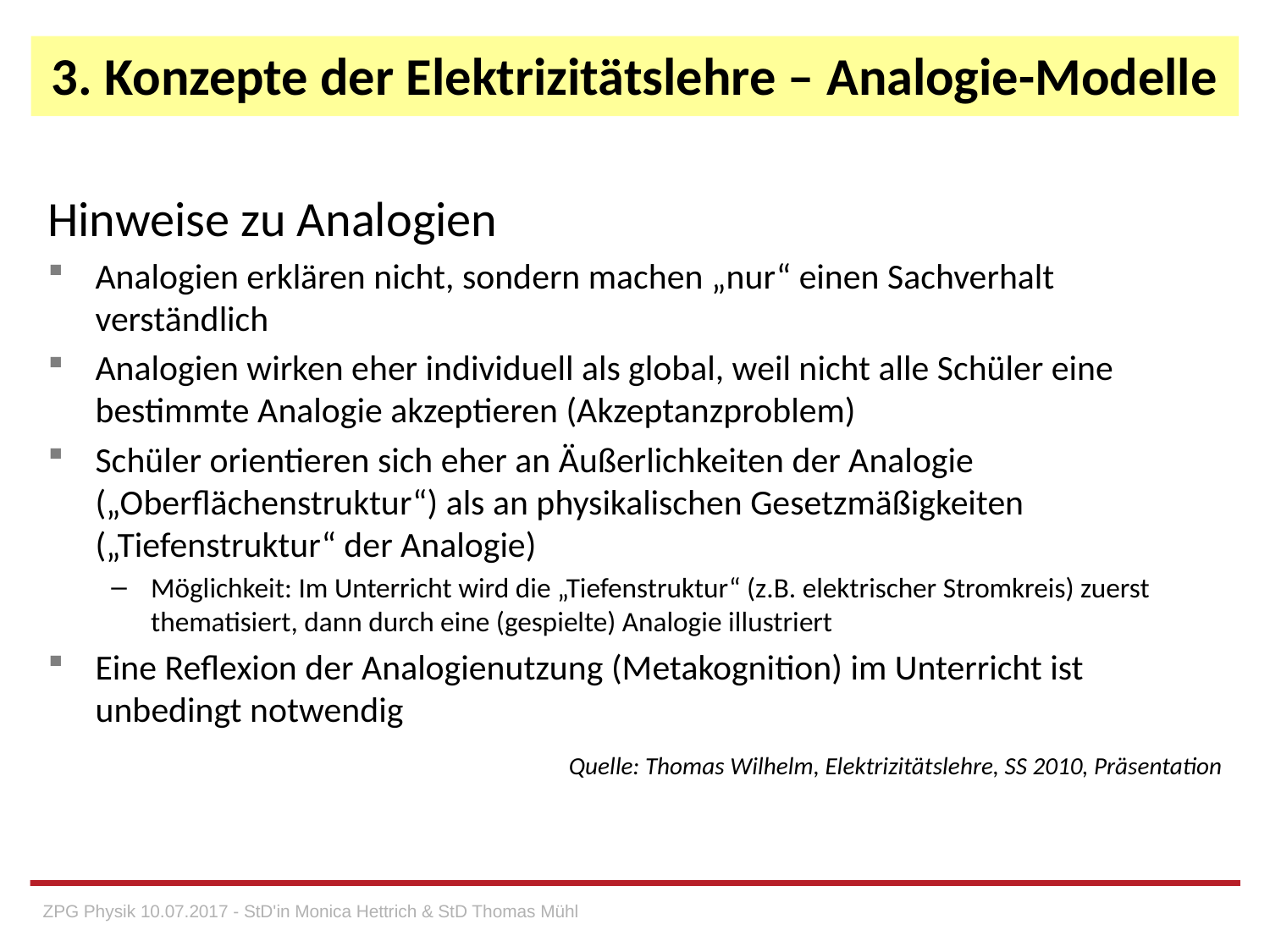

# 3. Konzepte der Elektrizitätslehre – Analogie-Modelle
Hinweise zu Analogien
Analogien erklären nicht, sondern machen „nur“ einen Sachverhalt verständlich
Analogien wirken eher individuell als global, weil nicht alle Schüler eine bestimmte Analogie akzeptieren (Akzeptanzproblem)
Schüler orientieren sich eher an Äußerlichkeiten der Analogie („Oberflächenstruktur“) als an physikalischen Gesetzmäßigkeiten („Tiefenstruktur“ der Analogie)
Möglichkeit: Im Unterricht wird die „Tiefenstruktur“ (z.B. elektrischer Stromkreis) zuerst thematisiert, dann durch eine (gespielte) Analogie illustriert
Eine Reflexion der Analogienutzung (Metakognition) im Unterricht ist unbedingt notwendig
Quelle: Thomas Wilhelm, Elektrizitätslehre, SS 2010, Präsentation
ZPG Physik 10.07.2017 - StD'in Monica Hettrich & StD Thomas Mühl